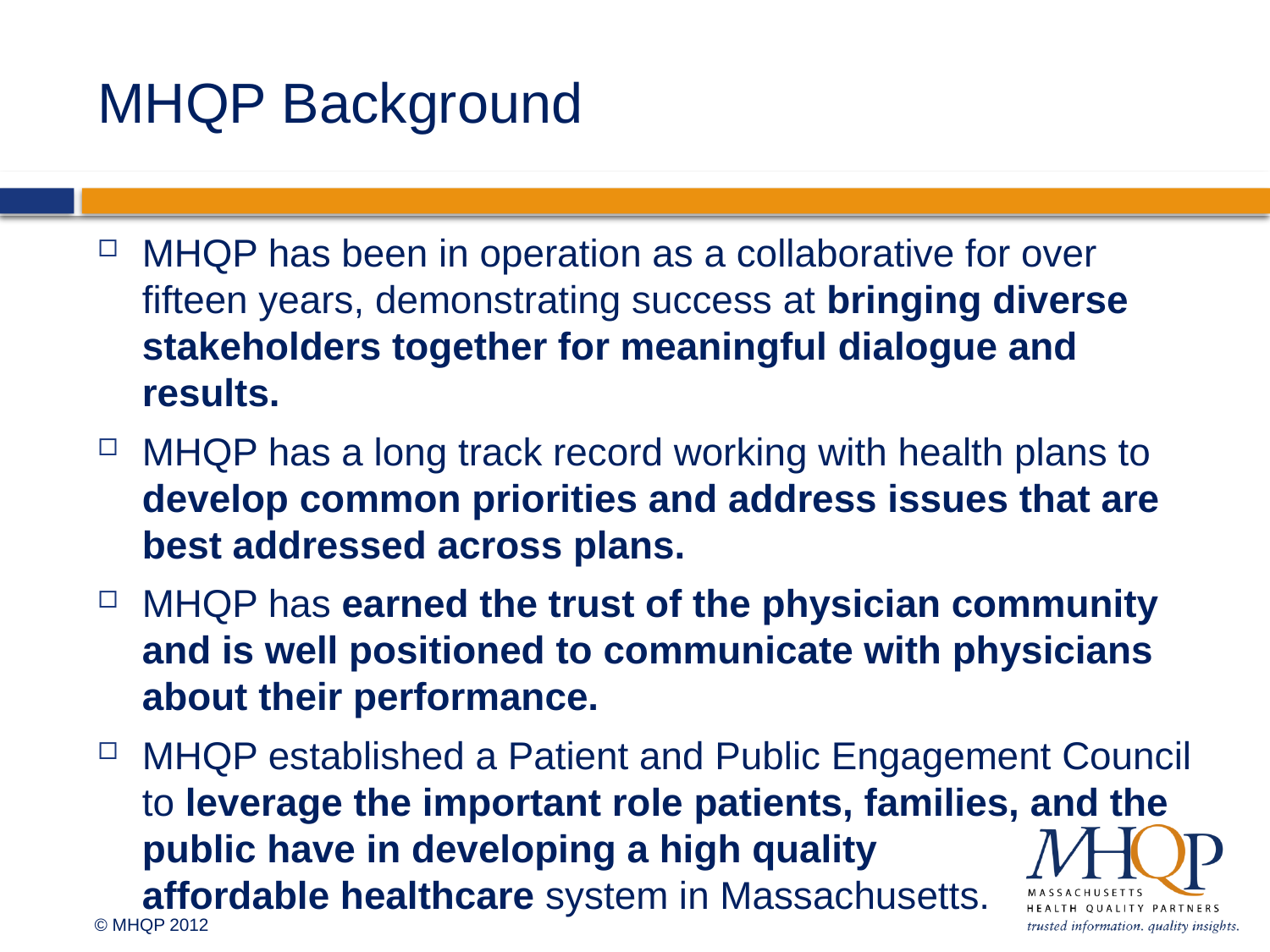

# MHQP Background
MHQP has been in operation as a collaborative for over fifteen years, demonstrating success at bringing diverse stakeholders together for meaningful dialogue and results.
MHQP has a long track record working with health plans to develop common priorities and address issues that are best addressed across plans.
MHQP has earned the trust of the physician community and is well positioned to communicate with physicians about their performance.
MHQP established a Patient and Public Engagement Council to leverage the important role patients, families, and the public have in developing a high quality              affordable healthcare system in Massachusetts.